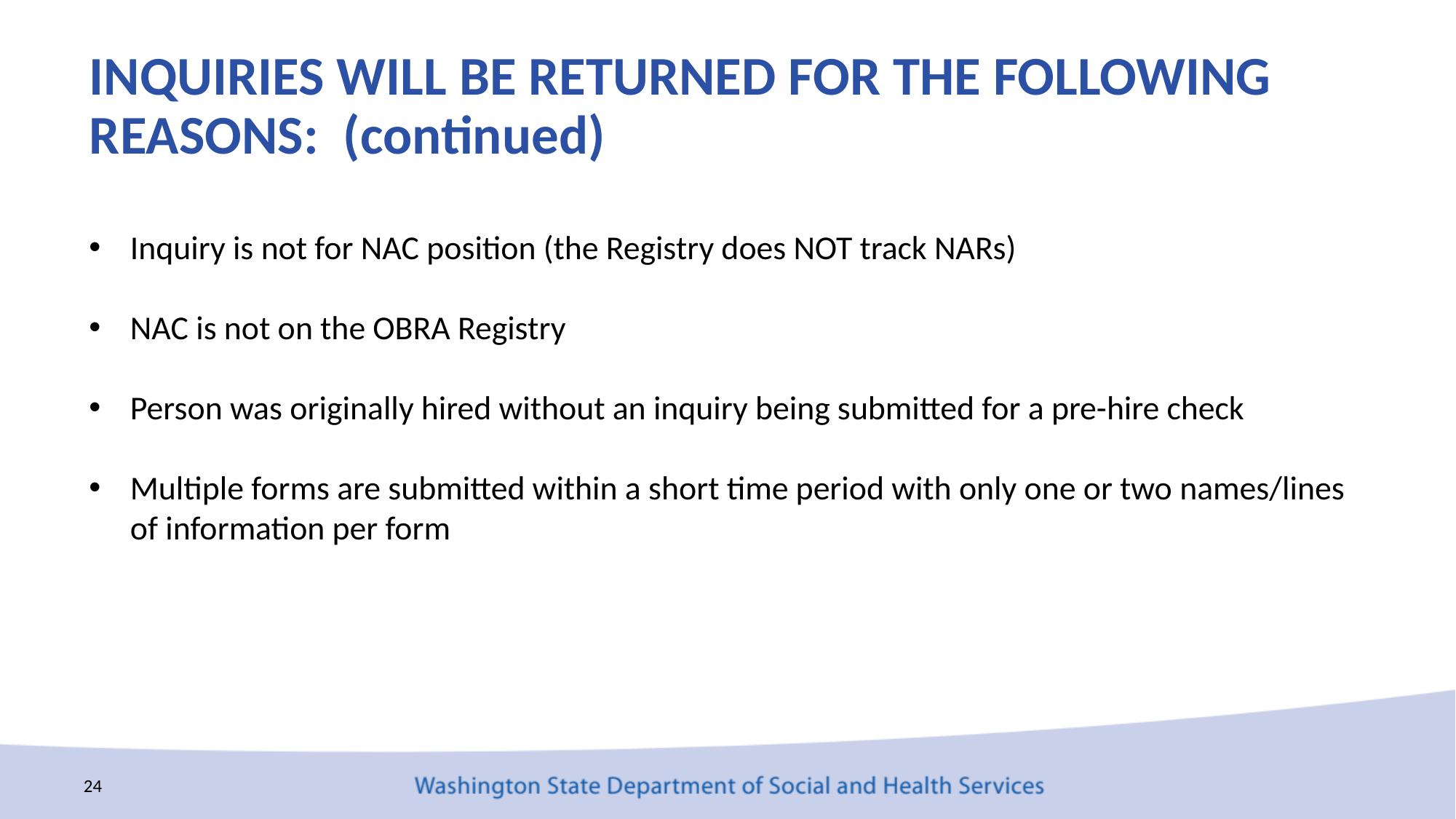

# INQUIRIES WILL BE RETURNED FOR THE FOLLOWING REASONS:  (continued)
Inquiry is not for NAC position (the Registry does NOT track NARs)

NAC is not on the OBRA Registry

Person was originally hired without an inquiry being submitted for a pre-hire check

Multiple forms are submitted within a short time period with only one or two names/lines of information per form
24